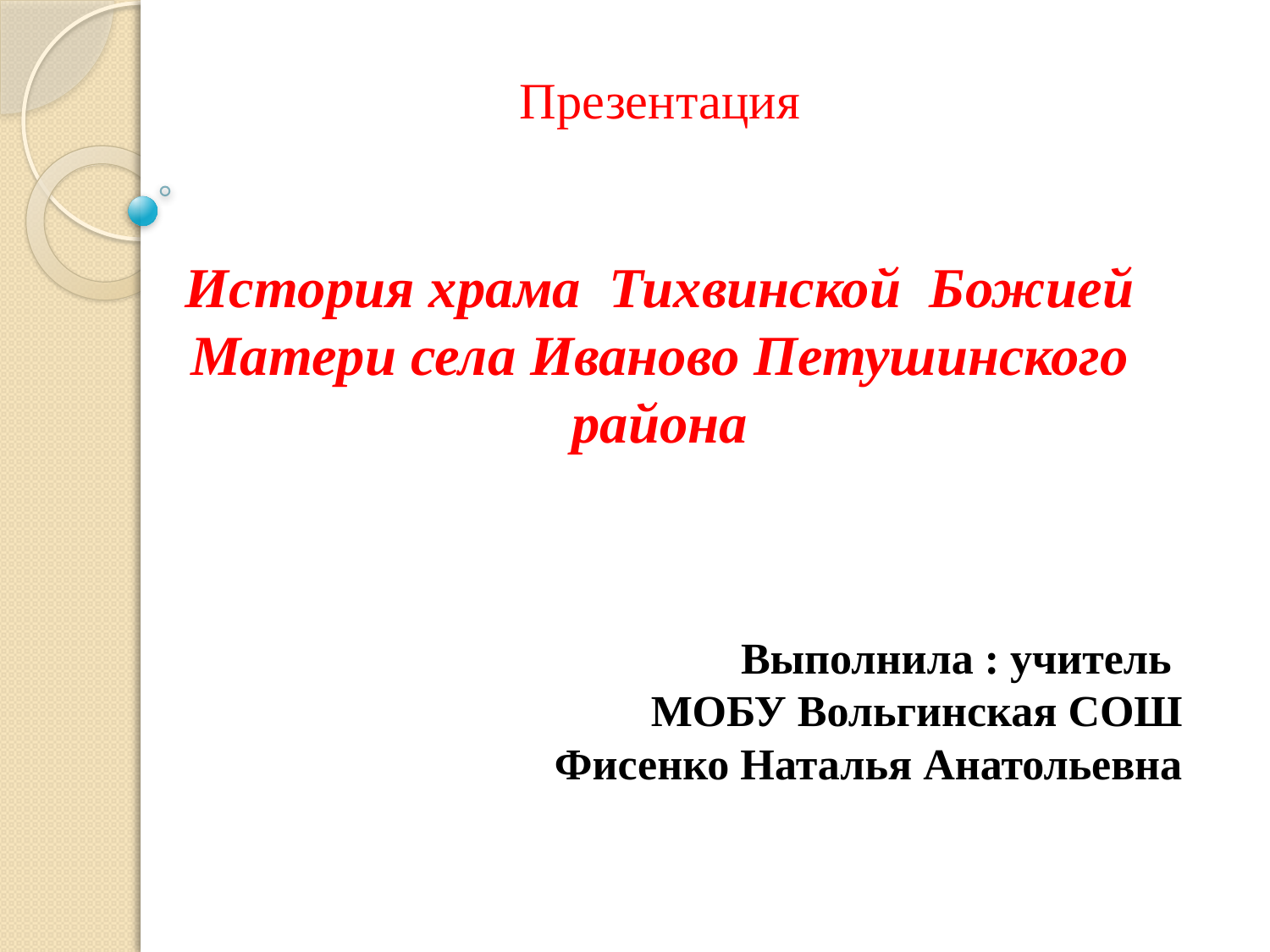

#

Презентация

История храма  Тихвинской  Божией Матери села Иваново Петушинского района

Выполнила : учитель
МОБУ Вольгинская СОШ
Фисенко Наталья Анатольевна